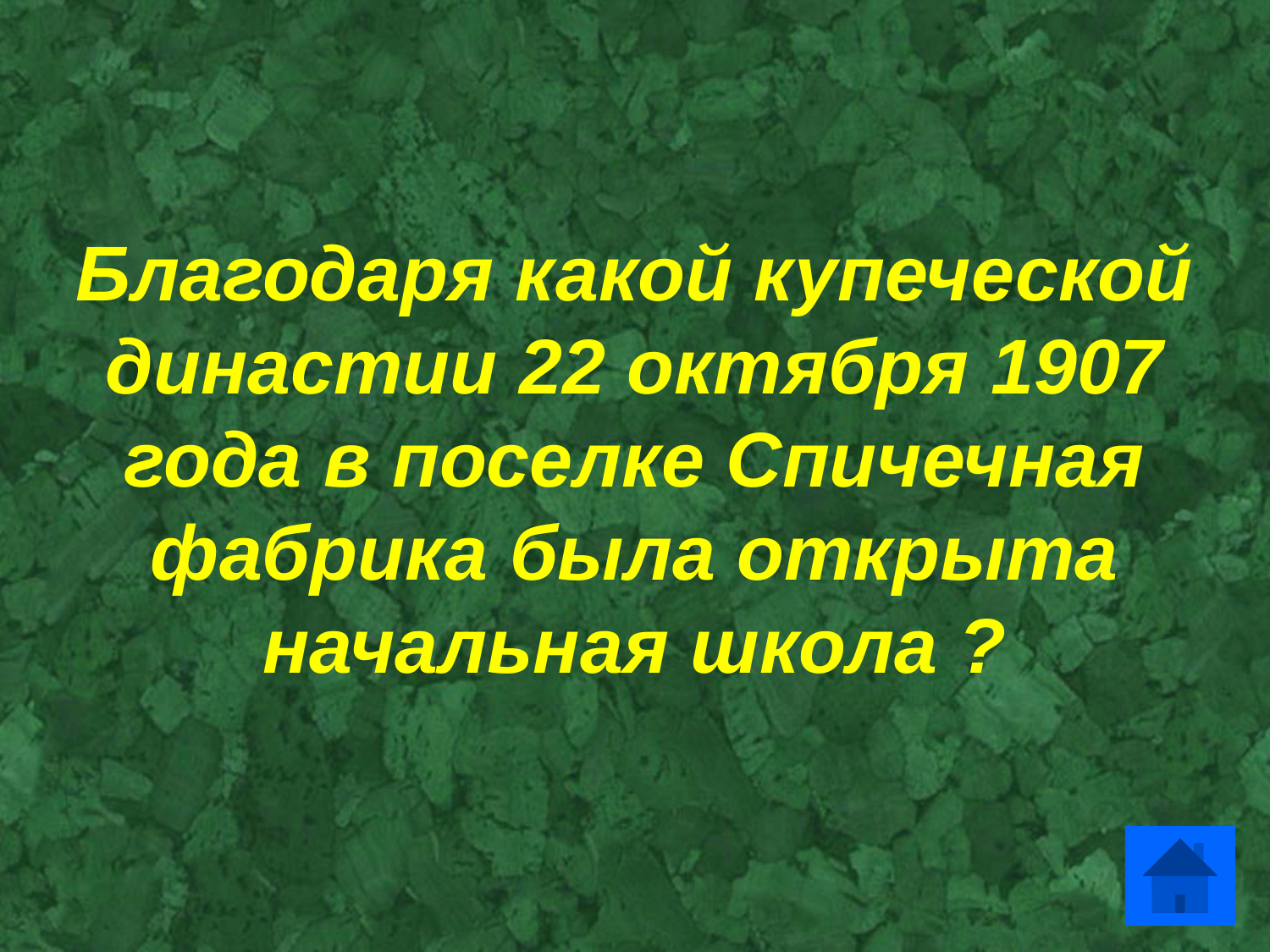

Благодаря какой купеческой династии 22 октября 1907 года в поселке Спичечная фабрика была открыта начальная школа ?